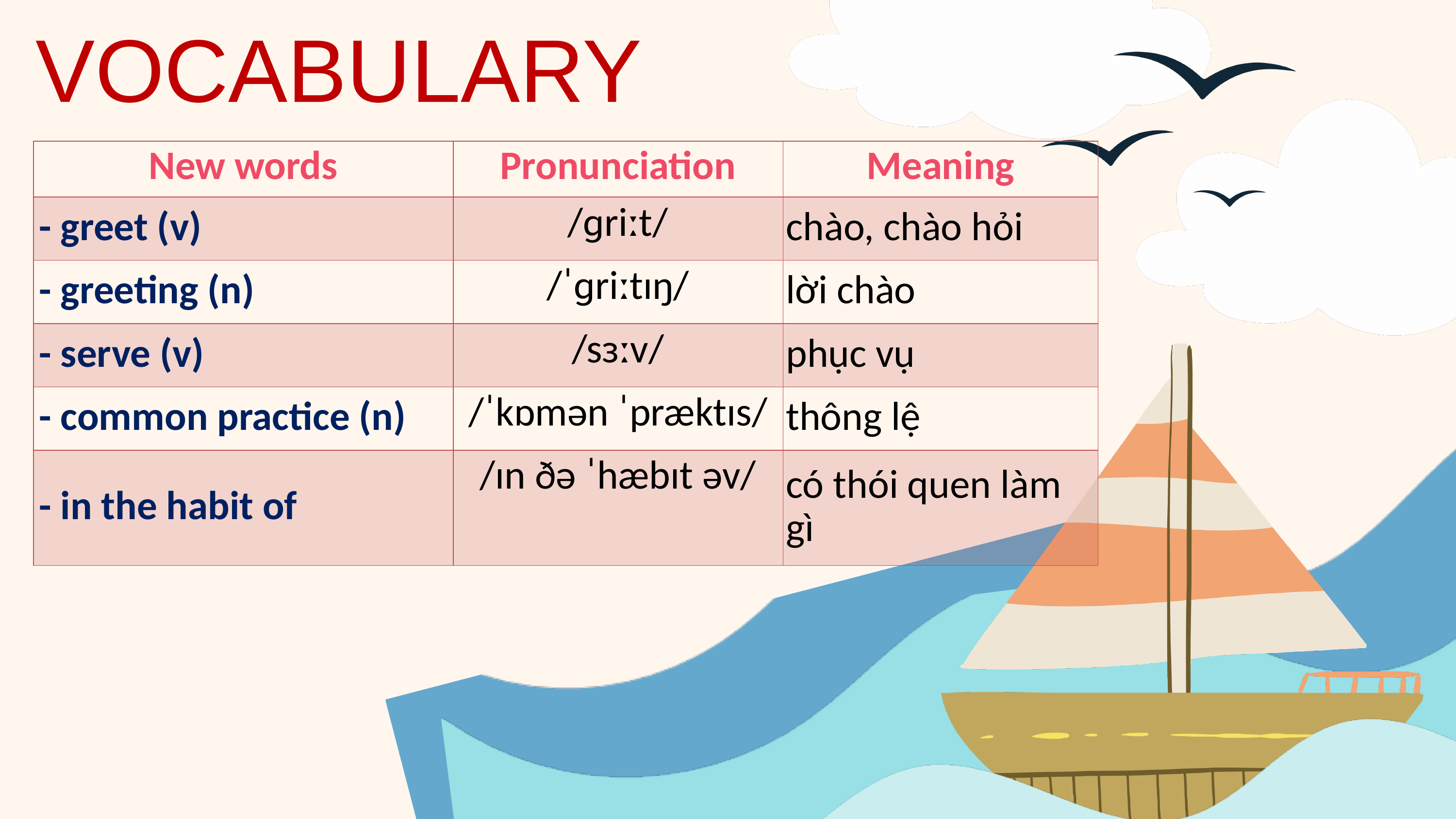

VOCABULARY

| New words | Pronunciation | Meaning |
| --- | --- | --- |
| - greet (v) | ﻿/ɡriːt/ | chào, chào hỏi |
| - greeting (n) | ﻿/ˈɡriːtɪŋ/ | lời chào |
| - serve (v) | ﻿/sɜːv/ | phục vụ |
| - common practice (n) | /ˈkɒmən ˈpræktɪs/ | thông lệ |
| - in the habit of | ﻿/ɪn ðə ˈhæbɪt əv/ | có thói quen làm gì |